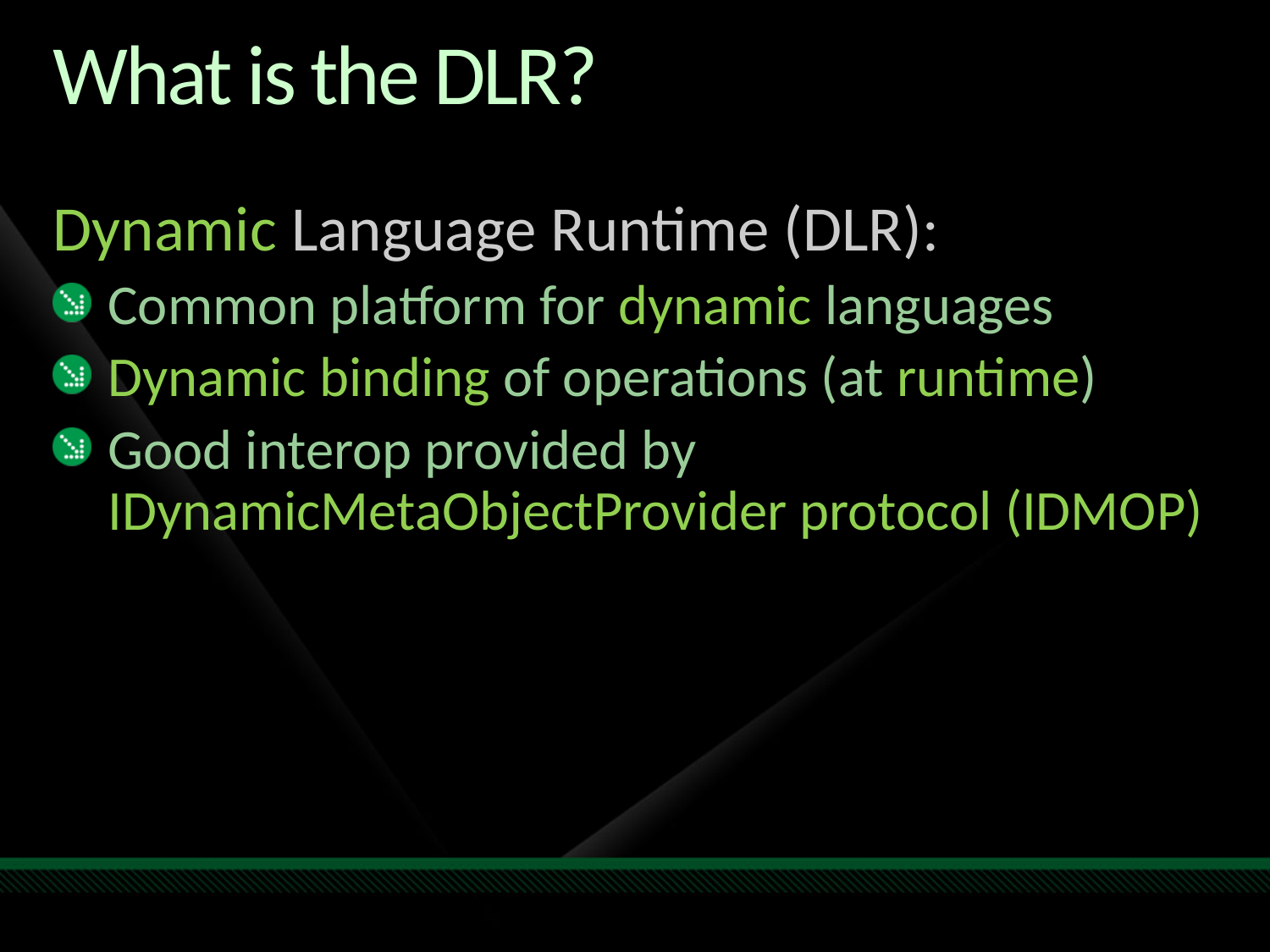

# What is the DLR?
Dynamic Language Runtime (DLR):
Common platform for dynamic languages
Dynamic binding of operations (at runtime)
Good interop provided by IDynamicMetaObjectProvider protocol (IDMOP)